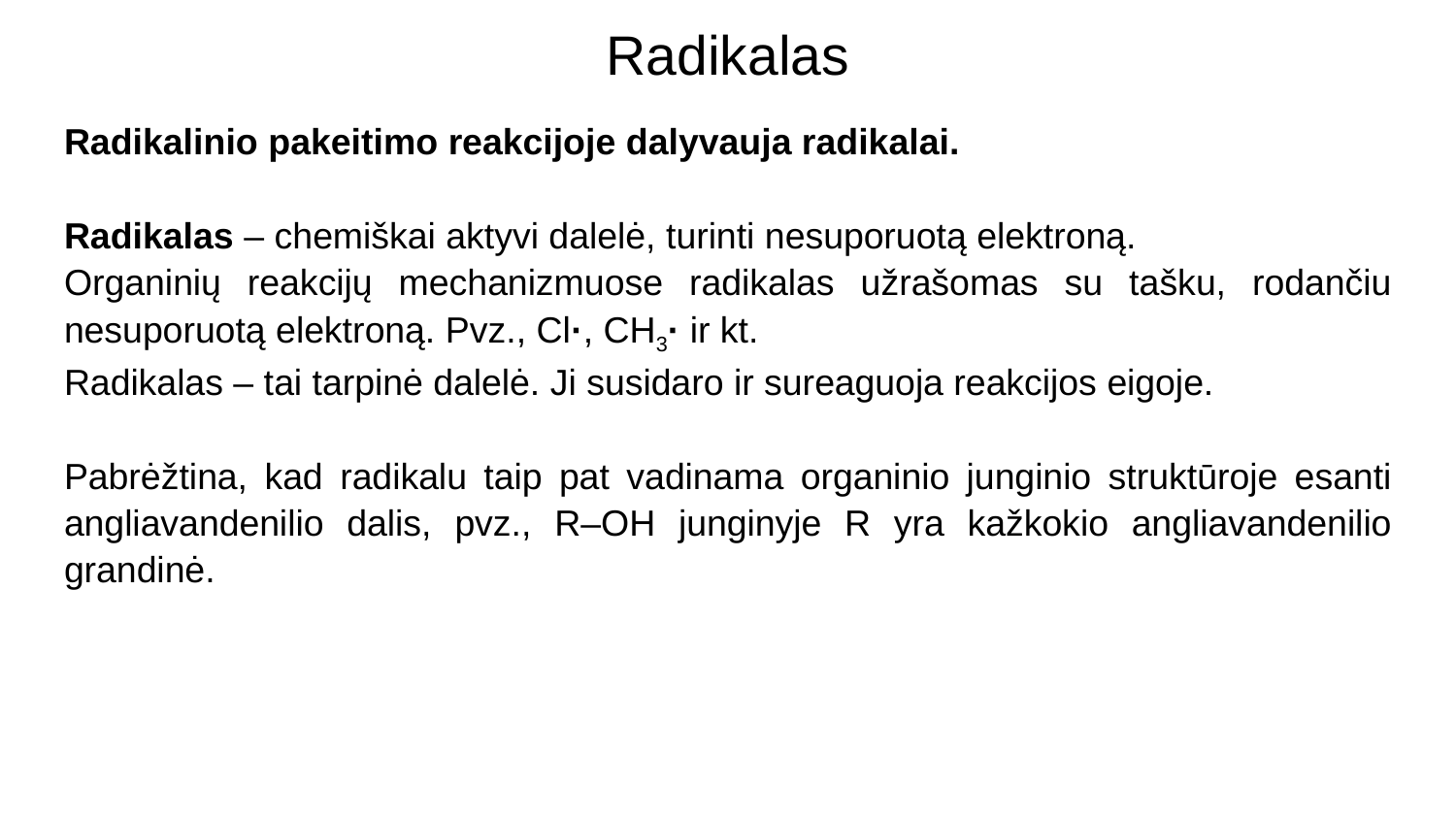

# Radikalas
Radikalinio pakeitimo reakcijoje dalyvauja radikalai.

Radikalas – chemiškai aktyvi dalelė, turinti nesuporuotą elektroną.
Organinių reakcijų mechanizmuose radikalas užrašomas su tašku, rodančiu nesuporuotą elektroną. Pvz., Cl·, CH3· ir kt.
Radikalas – tai tarpinė dalelė. Ji susidaro ir sureaguoja reakcijos eigoje.

Pabrėžtina, kad radikalu taip pat vadinama organinio junginio struktūroje esanti angliavandenilio dalis, pvz., R–OH junginyje R yra kažkokio angliavandenilio grandinė.